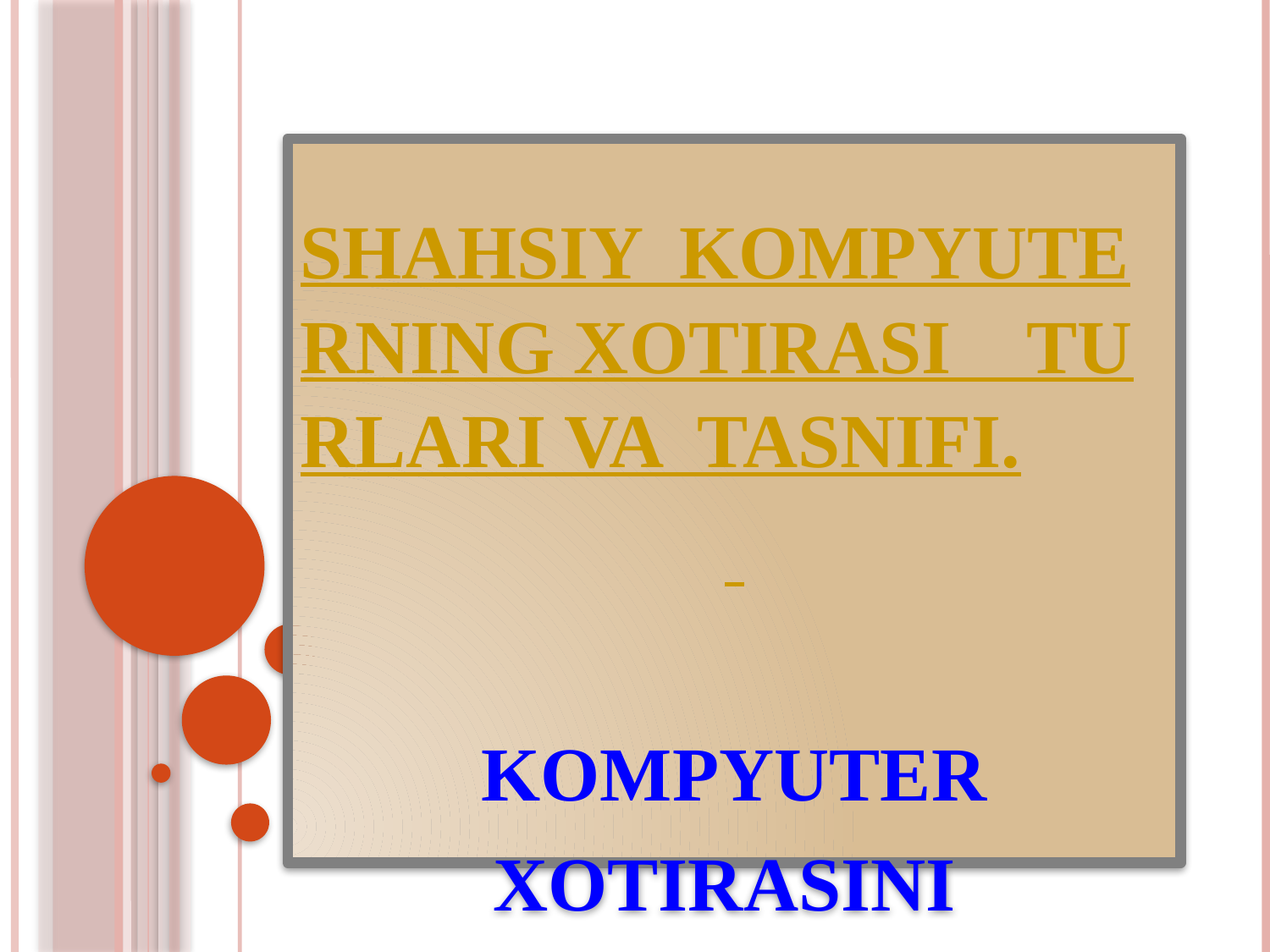

SHAHSIY  KOMPYUTERNING XOTIRASI    TURLARI VA  TASNIFI.

KOMPYUTER XOTIRASINI
 AJRATISH.